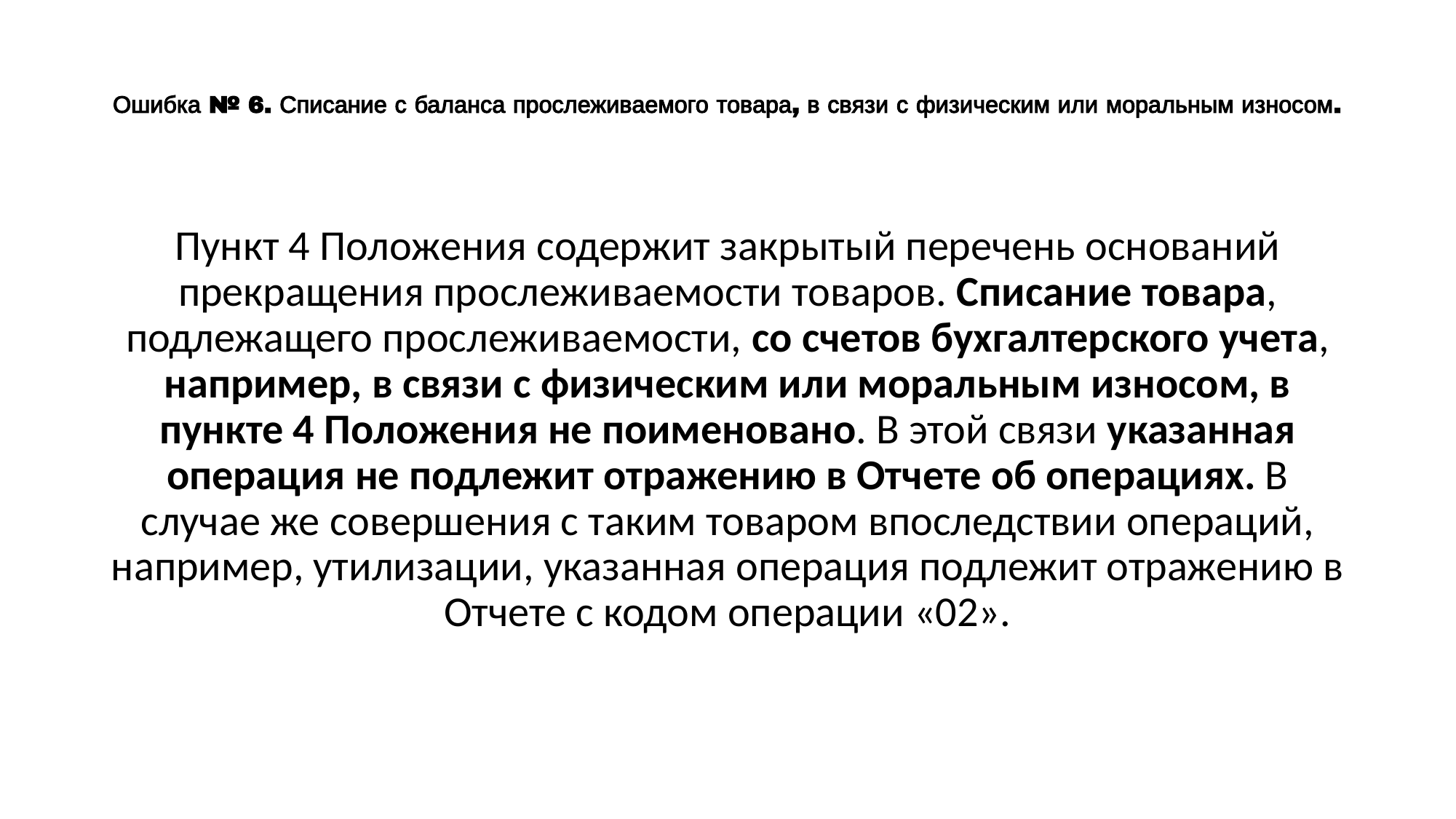

# Ошибка № 6. Списание с баланса прослеживаемого товара, в связи с физическим или моральным износом.
Пункт 4 Положения содержит закрытый перечень оснований прекращения прослеживаемости товаров. Списание товара, подлежащего прослеживаемости, со счетов бухгалтерского учета, например, в связи с физическим или моральным износом, в пункте 4 Положения не поименовано. В этой связи указанная операция не подлежит отражению в Отчете об операциях. В случае же совершения с таким товаром впоследствии операций, например, утилизации, указанная операция подлежит отражению в Отчете с кодом операции «02».